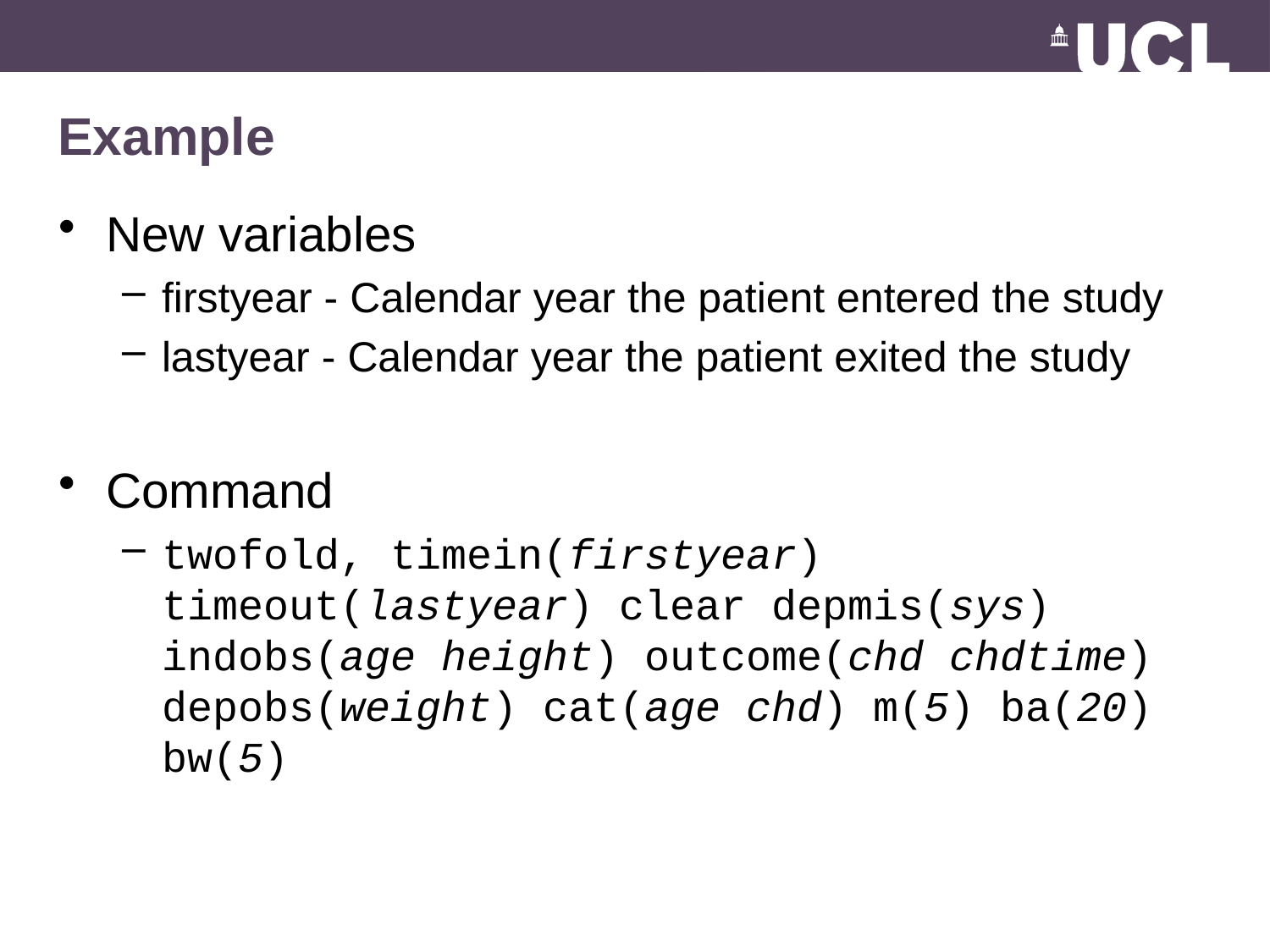

# Example
New variables
firstyear - Calendar year the patient entered the study
lastyear - Calendar year the patient exited the study

Command
twofold, timein(firstyear) timeout(lastyear) clear depmis(sys) indobs(age height) outcome(chd chdtime) depobs(weight) cat(age chd) m(5) ba(20) bw(5)